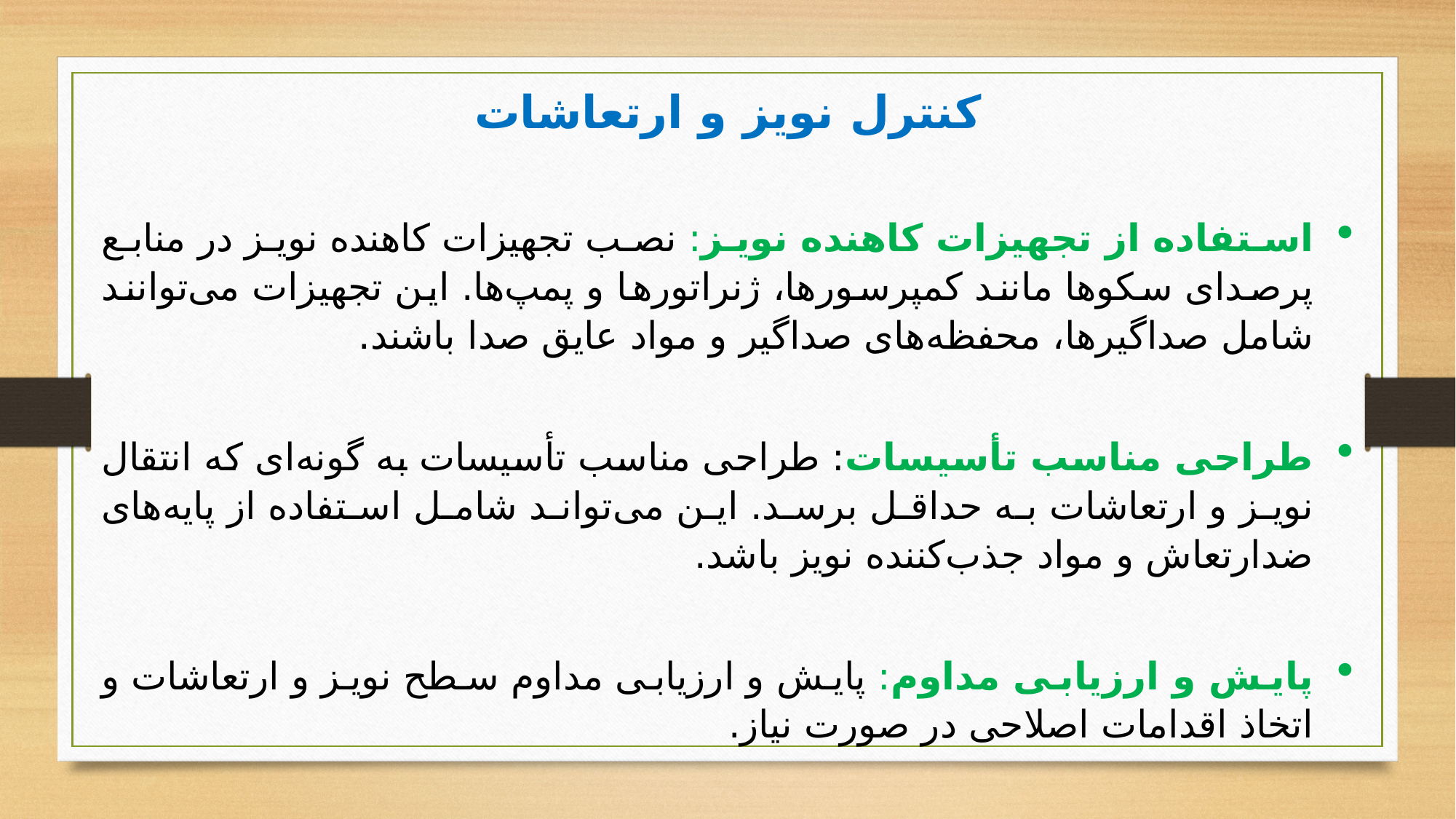

کنترل نویز و ارتعاشات

استفاده از تجهیزات کاهنده نویز: نصب تجهیزات کاهنده نویز در منابع پرصدای سکوها مانند کمپرسورها، ژنراتورها و پمپ‌ها. این تجهیزات می‌توانند شامل صداگیرها، محفظه‌های صداگیر و مواد عایق صدا باشند.

طراحی مناسب تأسیسات: طراحی مناسب تأسیسات به گونه‌ای که انتقال نویز و ارتعاشات به حداقل برسد. این می‌تواند شامل استفاده از پایه‌های ضدارتعاش و مواد جذب‌کننده نویز باشد.

پایش و ارزیابی مداوم: پایش و ارزیابی مداوم سطح نویز و ارتعاشات و اتخاذ اقدامات اصلاحی در صورت نیاز.